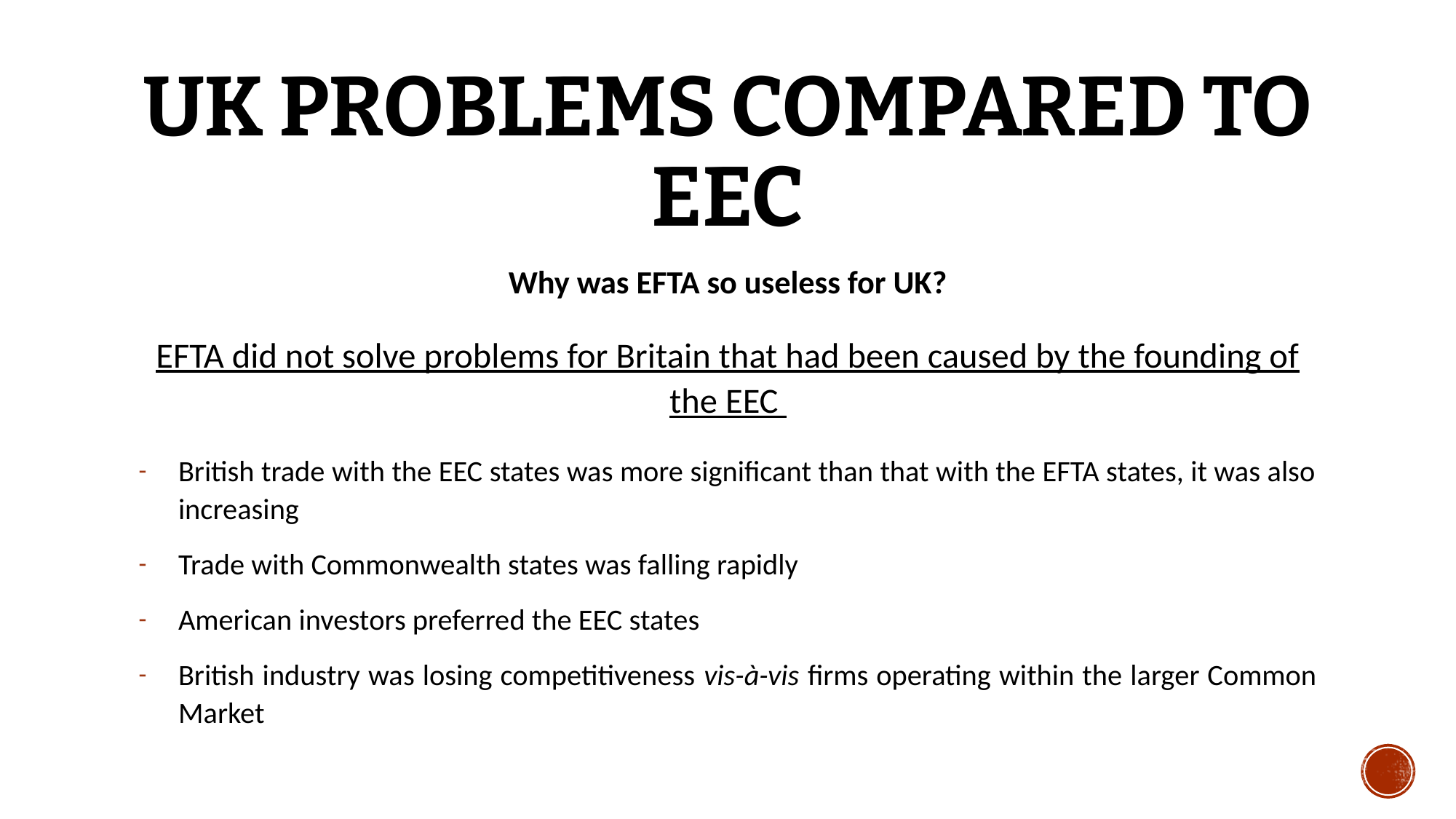

# Uk problems compared to eec
Why was EFTA so useless for UK?
EFTA did not solve problems for Britain that had been caused by the founding of the EEC
British trade with the EEC states was more significant than that with the EFTA states, it was also increasing
Trade with Commonwealth states was falling rapidly
American investors preferred the EEC states
British industry was losing competitiveness vis-à-vis firms operating within the larger Common Market